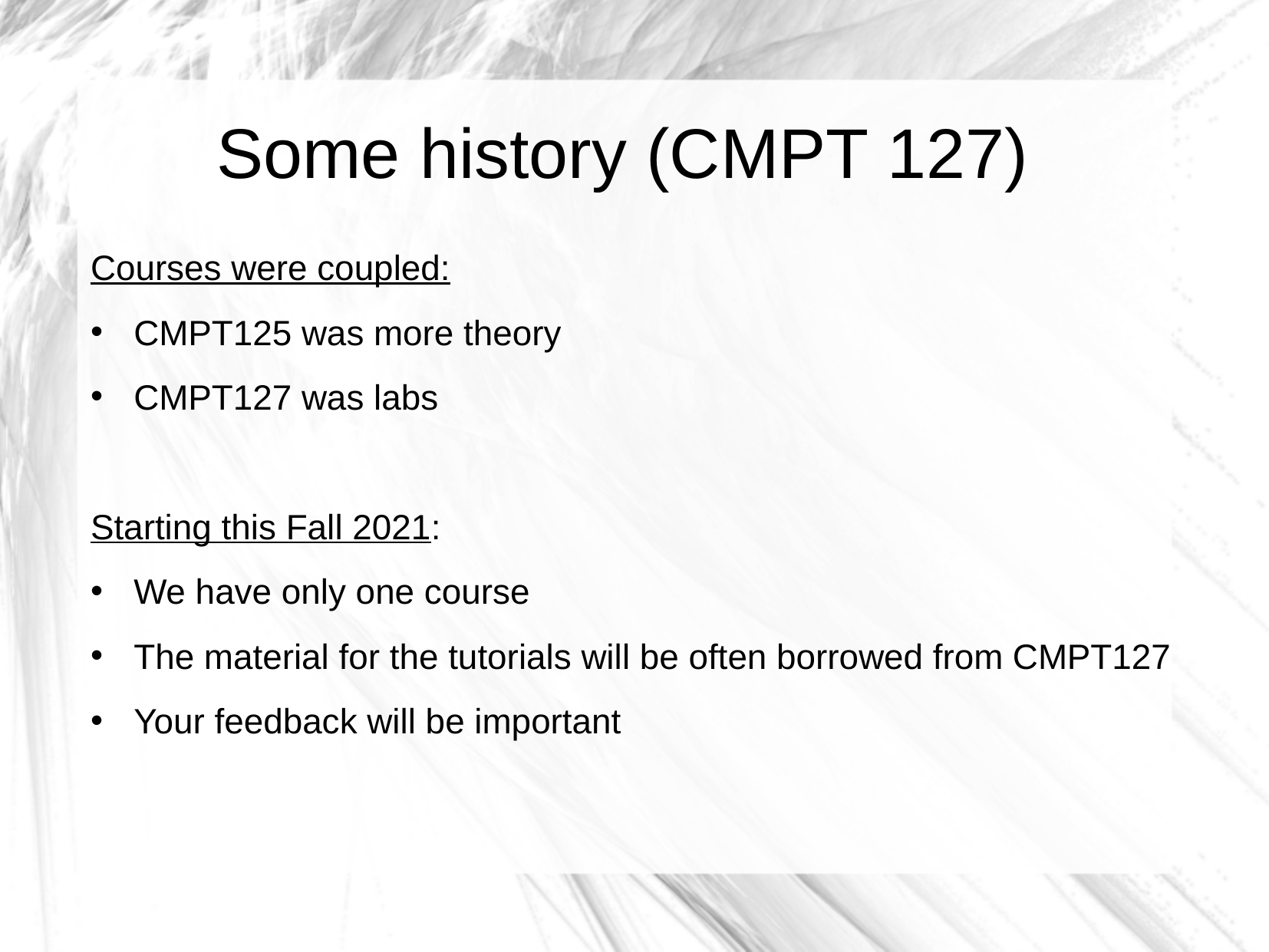

Some history (CMPT 127)
Courses were coupled:
CMPT125 was more theory
CMPT127 was labs

Starting this Fall 2021:
We have only one course
The material for the tutorials will be often borrowed from CMPT127
Your feedback will be important